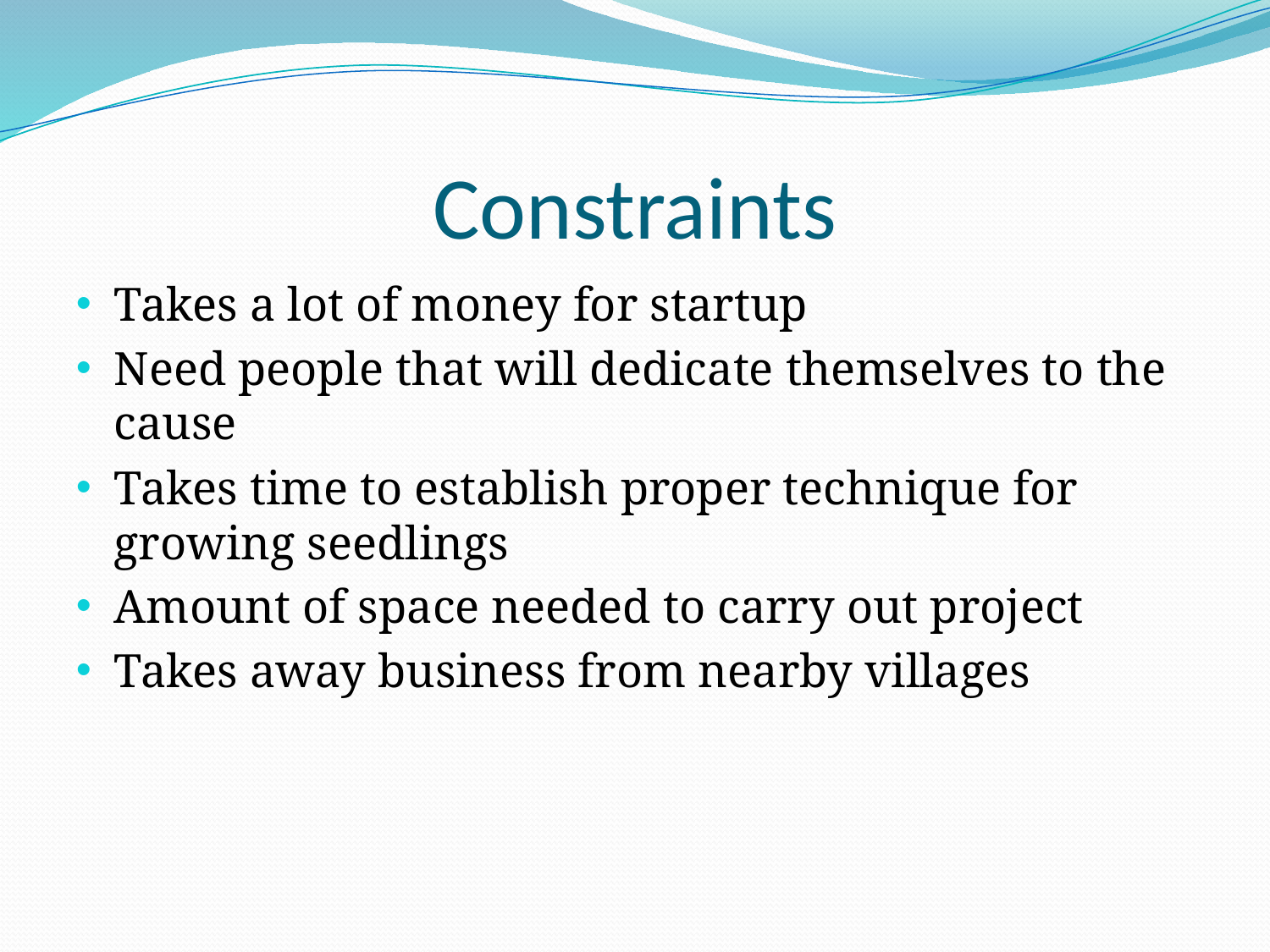

# Constraints
Takes a lot of money for startup
Need people that will dedicate themselves to the cause
Takes time to establish proper technique for growing seedlings
Amount of space needed to carry out project
Takes away business from nearby villages